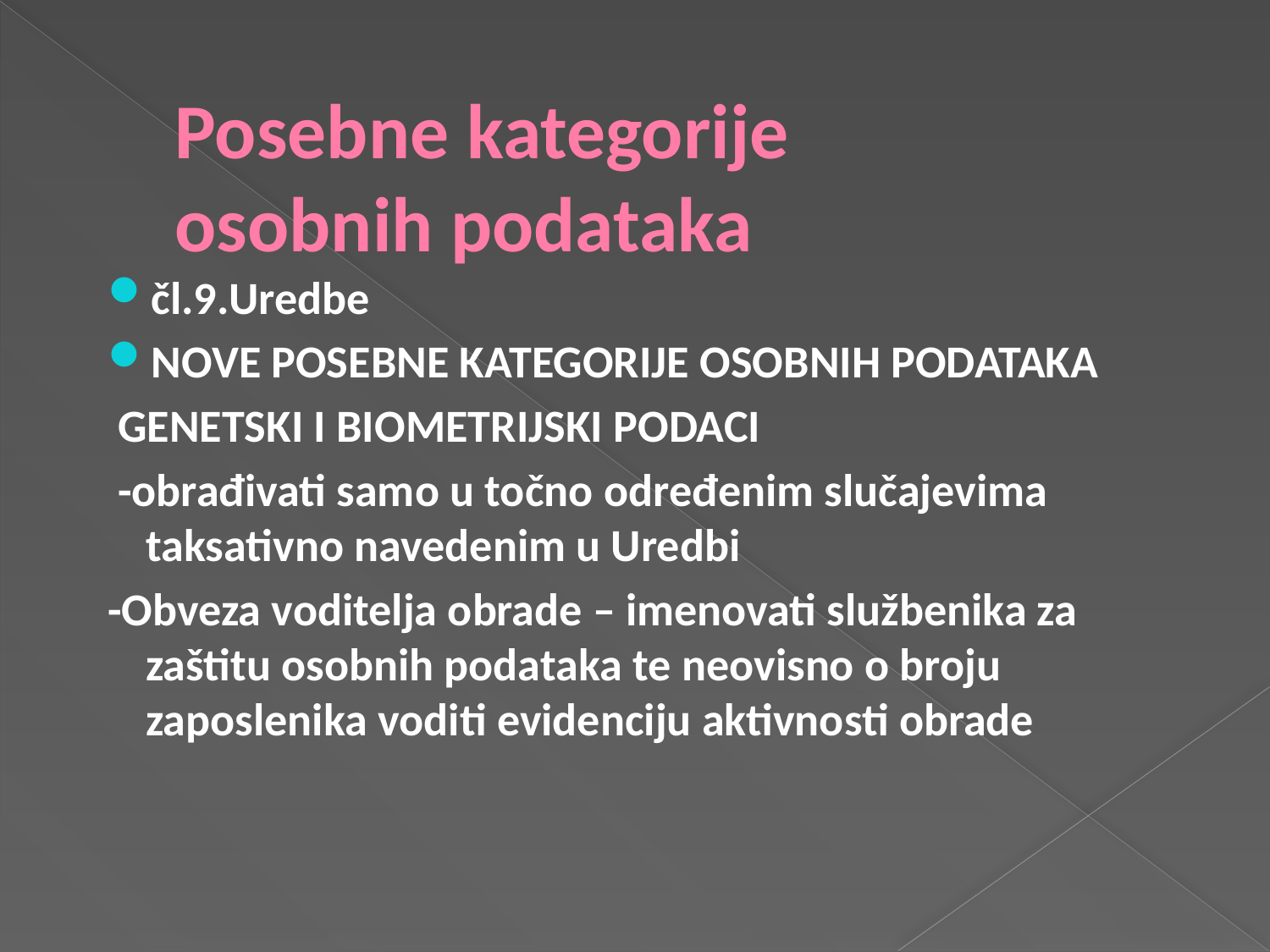

# Posebne kategorije osobnih podataka
čl.9.Uredbe
NOVE POSEBNE KATEGORIJE OSOBNIH PODATAKA
 GENETSKI I BIOMETRIJSKI PODACI
 -obrađivati samo u točno određenim slučajevima taksativno navedenim u Uredbi
-Obveza voditelja obrade – imenovati službenika za zaštitu osobnih podataka te neovisno o broju zaposlenika voditi evidenciju aktivnosti obrade